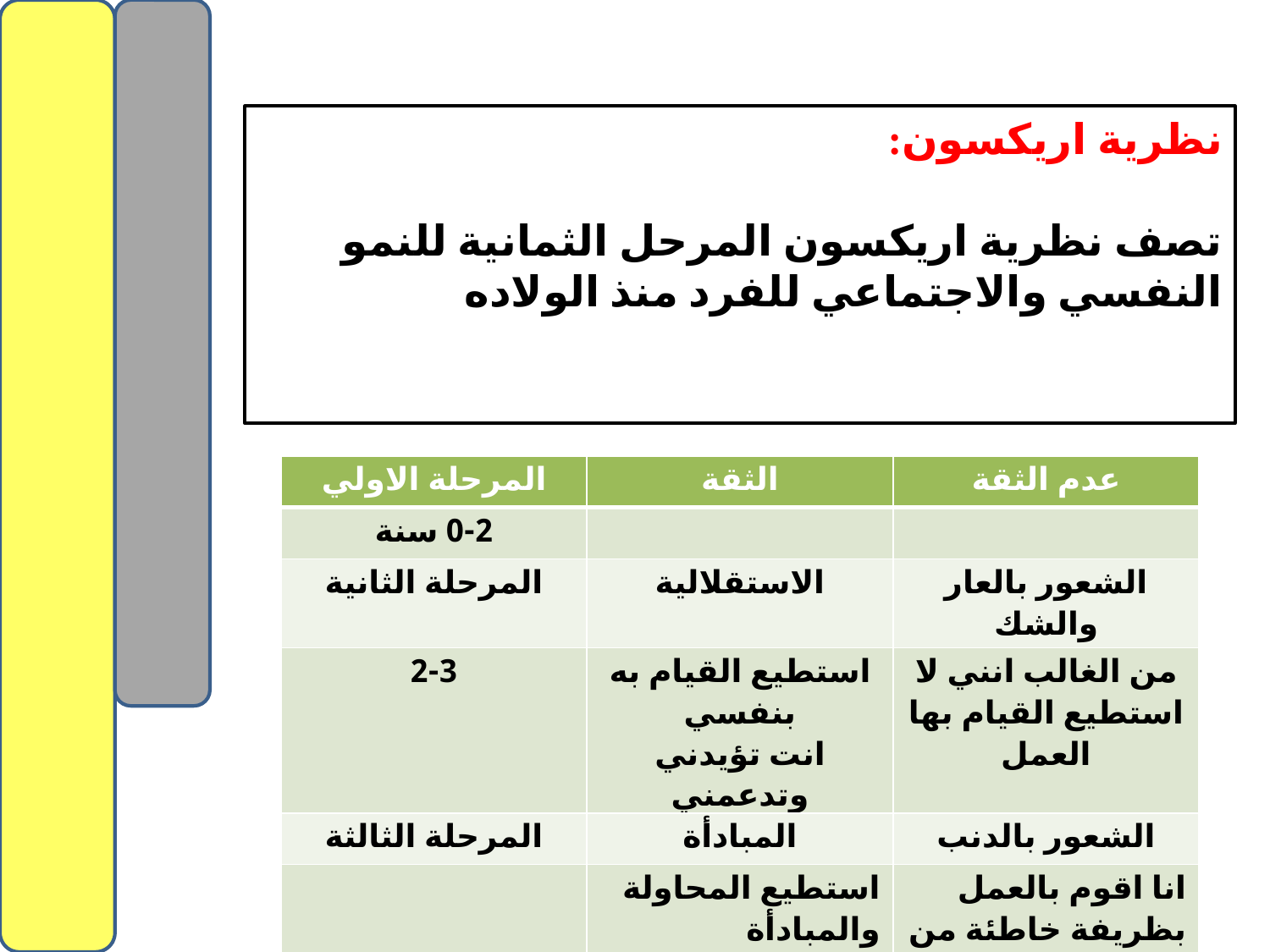

نظرية اريكسون:

تصف نظرية اريكسون المرحل الثمانية للنمو النفسي والاجتماعي للفرد منذ الولاده

| المرحلة الاولي | الثقة | عدم الثقة |
| --- | --- | --- |
| 0-2 سنة |  |  |
| المرحلة الثانية | الاستقلالية | الشعور بالعار والشك |
| 2-3 | استطيع القيام به بنفسي انت تؤيدني وتدعمني | من الغالب انني لا استطيع القيام بها العمل |
| المرحلة الثالثة | المبادأة | الشعور بالدنب |
|  | استطيع المحاولة والمبادأة | انا اقوم بالعمل بظريفة خاطئة من الافضل ان لا تحاول |